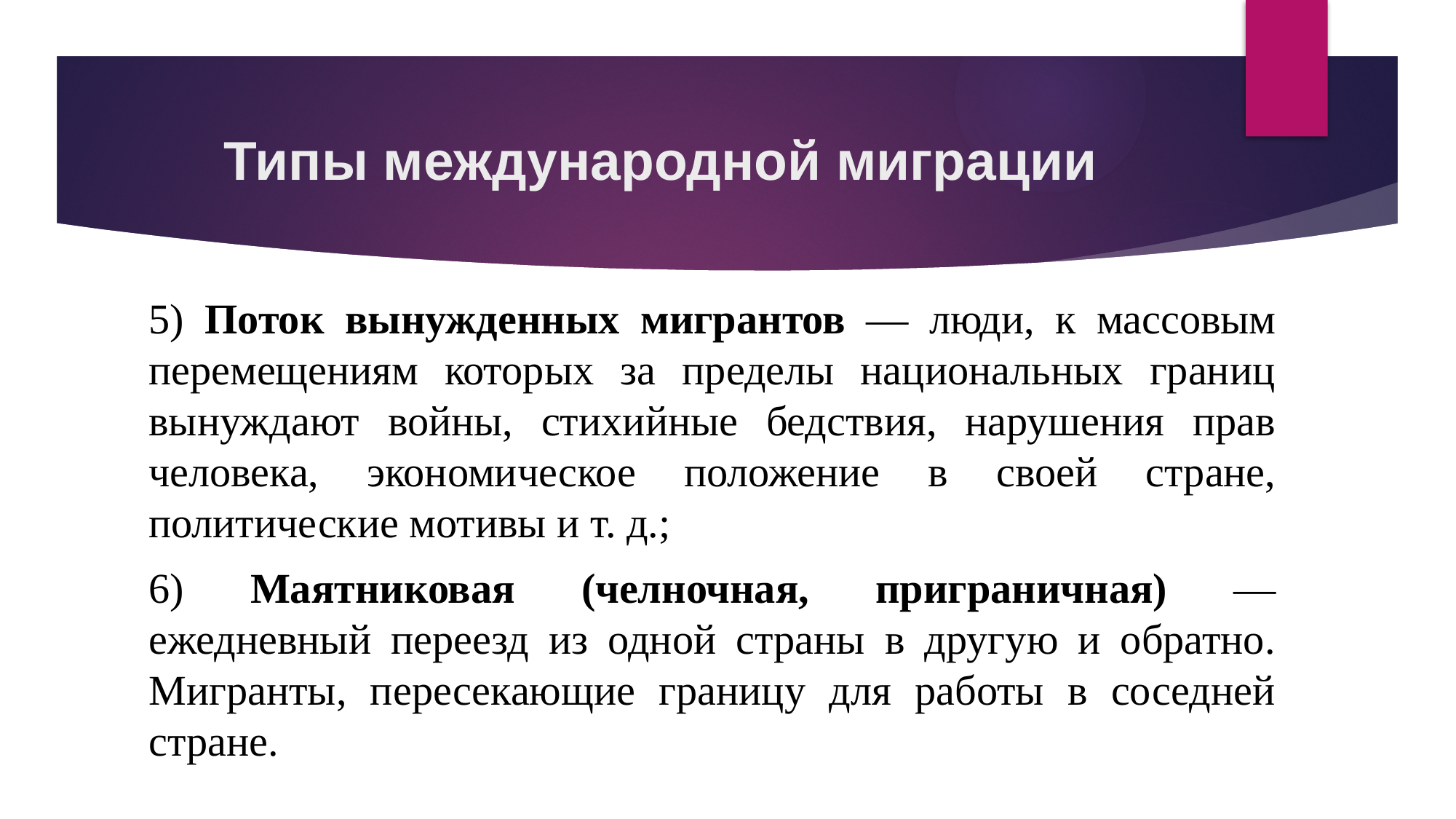

# Типы международной миграции
5) Поток вынужденных мигрантов — люди, к массовым перемещениям которых за пределы национальных границ вынуждают войны, стихийные бедствия, нарушения прав человека, экономическое положение в своей стране, политические мотивы и т. д.;
6) Маятниковая (челночная, приграничная) — ежедневный переезд из одной страны в другую и обратно. Мигранты, пересекающие границу для работы в соседней стране.